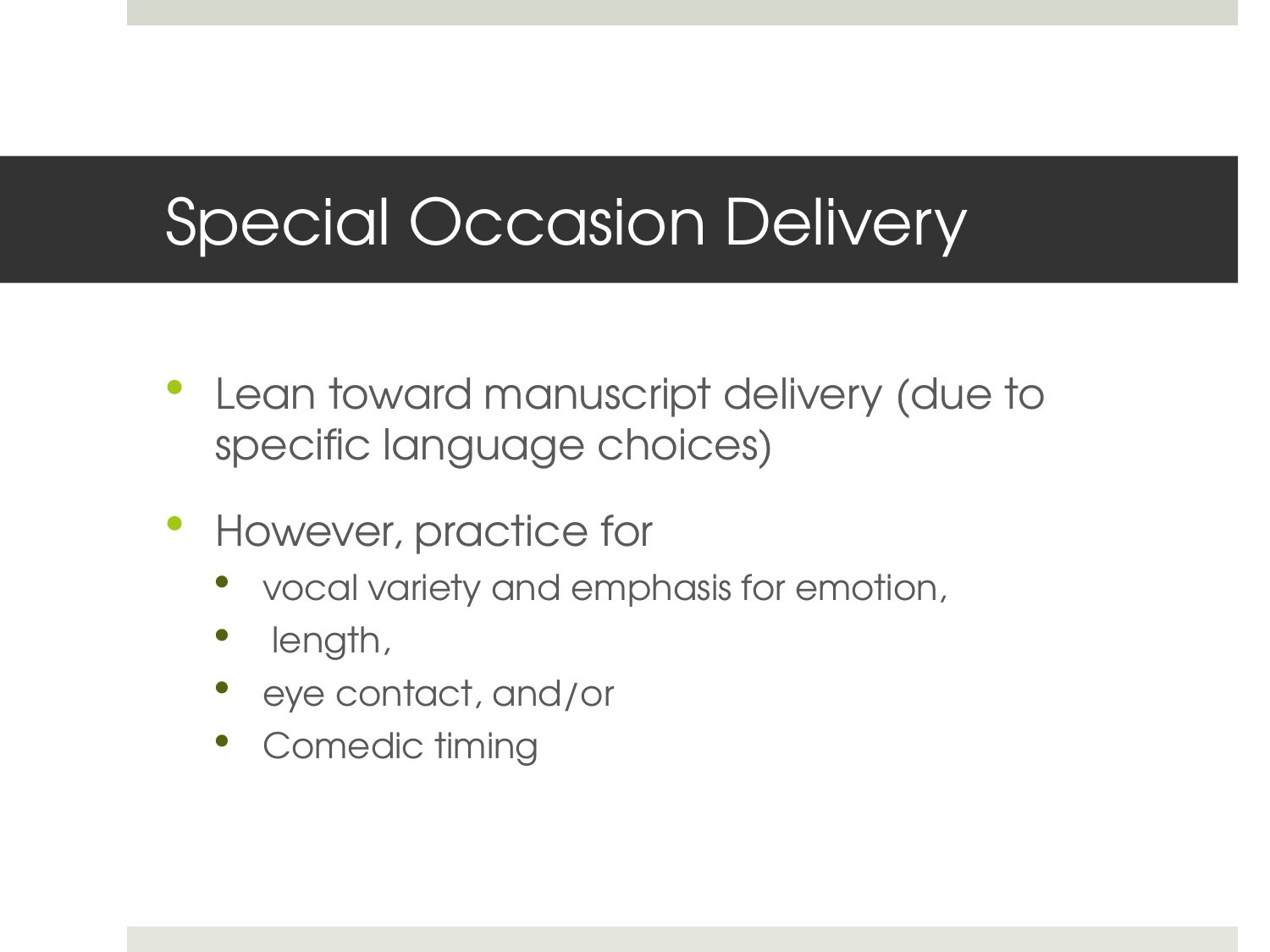

# Special Occasion Delivery
Lean toward manuscript delivery (due to specific language choices)
However, practice for
vocal variety and emphasis for emotion,
 length,
eye contact, and/or
Comedic timing